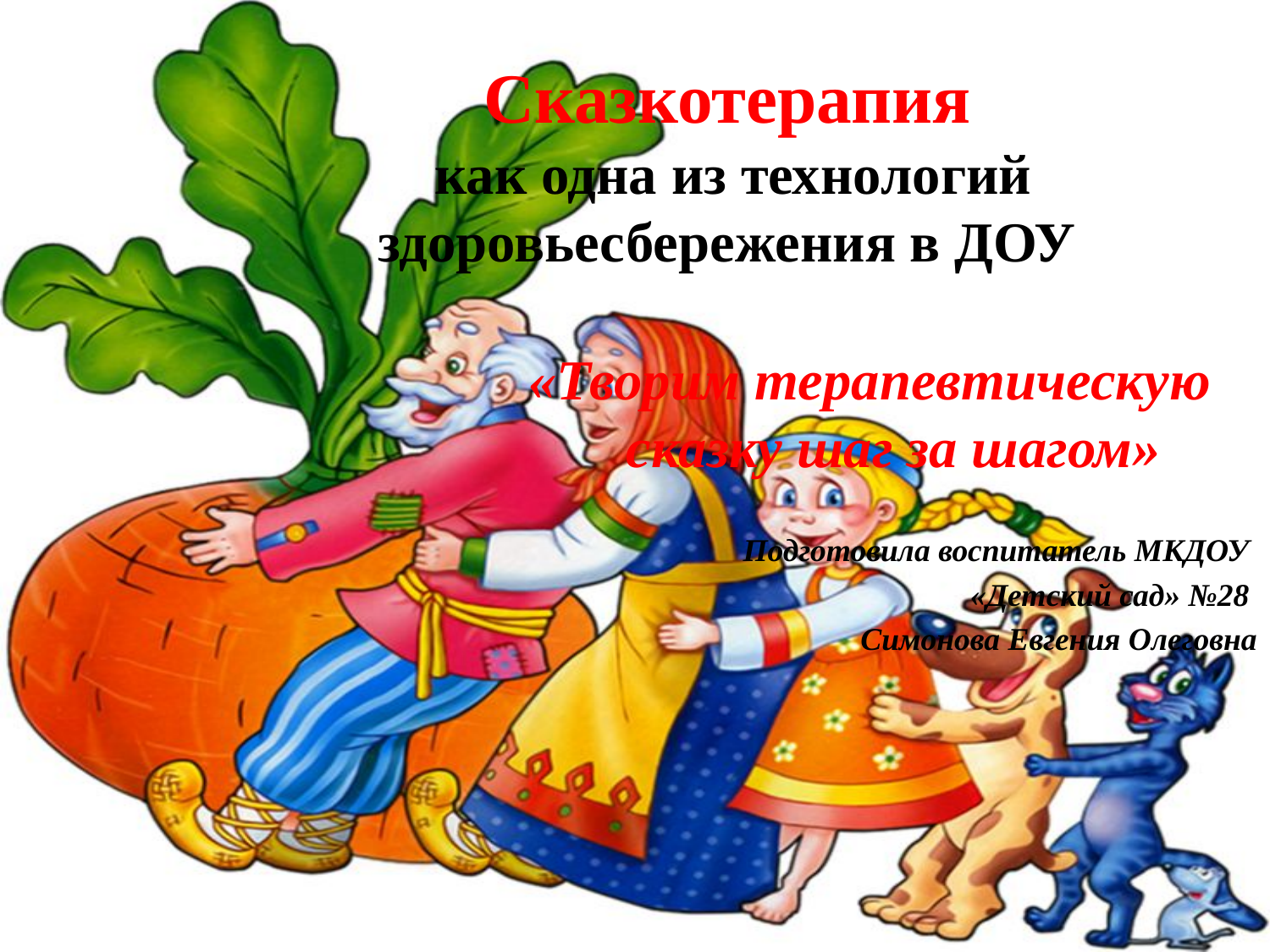

# Сказкотерапия как одна из технологий здоровьесбережения в ДОУ
«Творим терапевтическую сказку шаг за шагом»

Подготовила воспитатель МКДОУ
«Детский сад» №28
                                       Симонова Евгения Олеговна